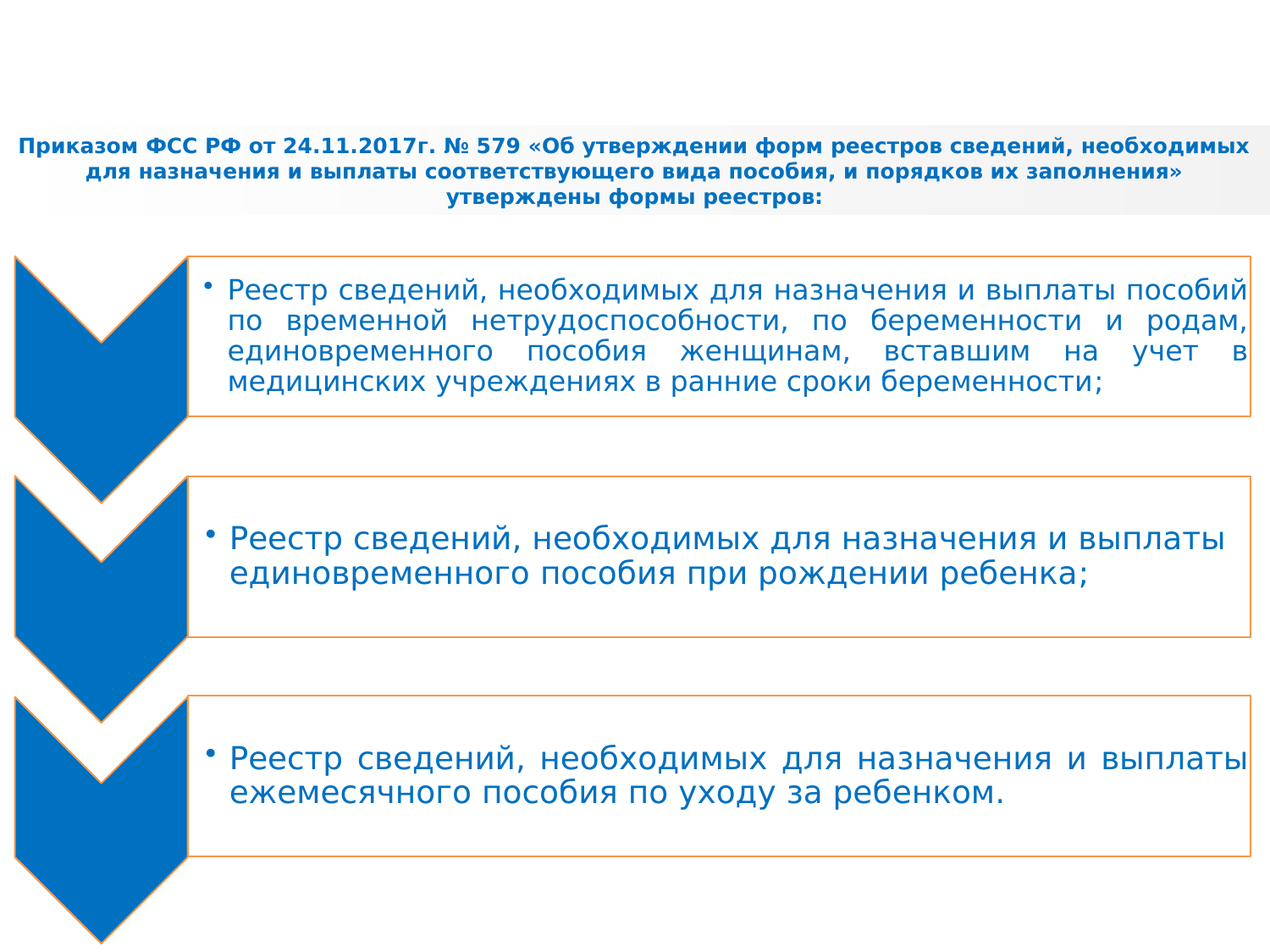

Приказом ФСС РФ от 24.11.2017г. № 579 «Об утверждении форм реестров сведений, необходимых для назначения и выплаты соответствующего вида пособия, и порядков их заполнения» утверждены формы реестров:

Реестр сведений, необходимых для назначения и выплаты пособий по временной нетрудоспособности, по беременности и родам, единовременного пособия женщинам, вставшим на учет в медицинских учреждениях в ранние сроки беременности;

Реестр сведений, необходимых для назначения и выплаты единовременного пособия при рождении ребенка;

Реестр сведений, необходимых для назначения и выплаты ежемесячного пособия по уходу за ребенком.